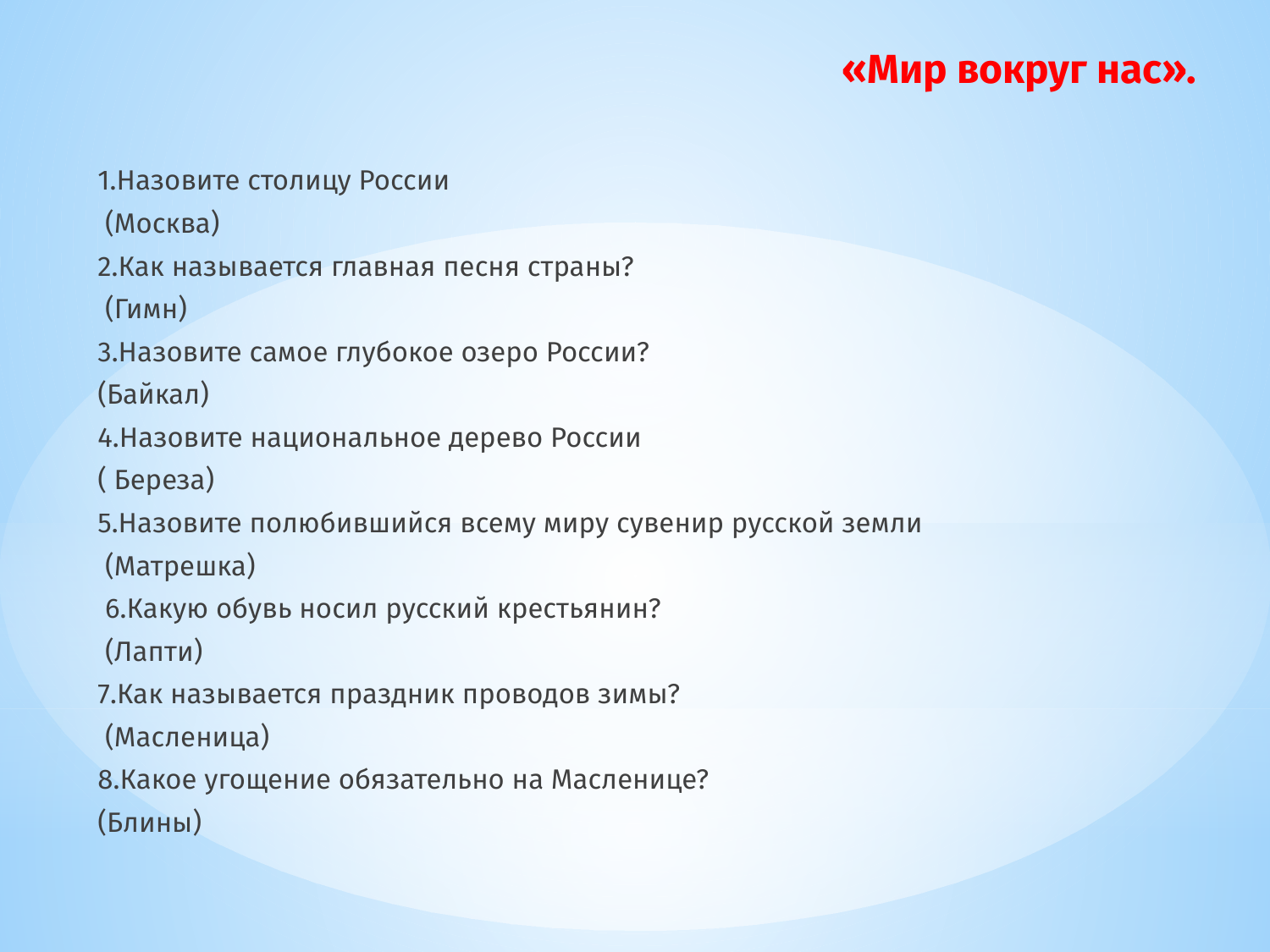

# «Мир вокруг нас».
1.Назовите столицу России
 (Москва)
2.Как называется главная песня страны?
 (Гимн)
3.Назовите самое глубокое озеро России?
(Байкал)
4.Назовите национальное дерево России
( Береза)
5.Назовите полюбившийся всему миру сувенир русской земли
 (Матрешка)
 6.Какую обувь носил русский крестьянин?
 (Лапти)
7.Как называется праздник проводов зимы?
 (Масленица)
8.Какое угощение обязательно на Масленице?
(Блины)